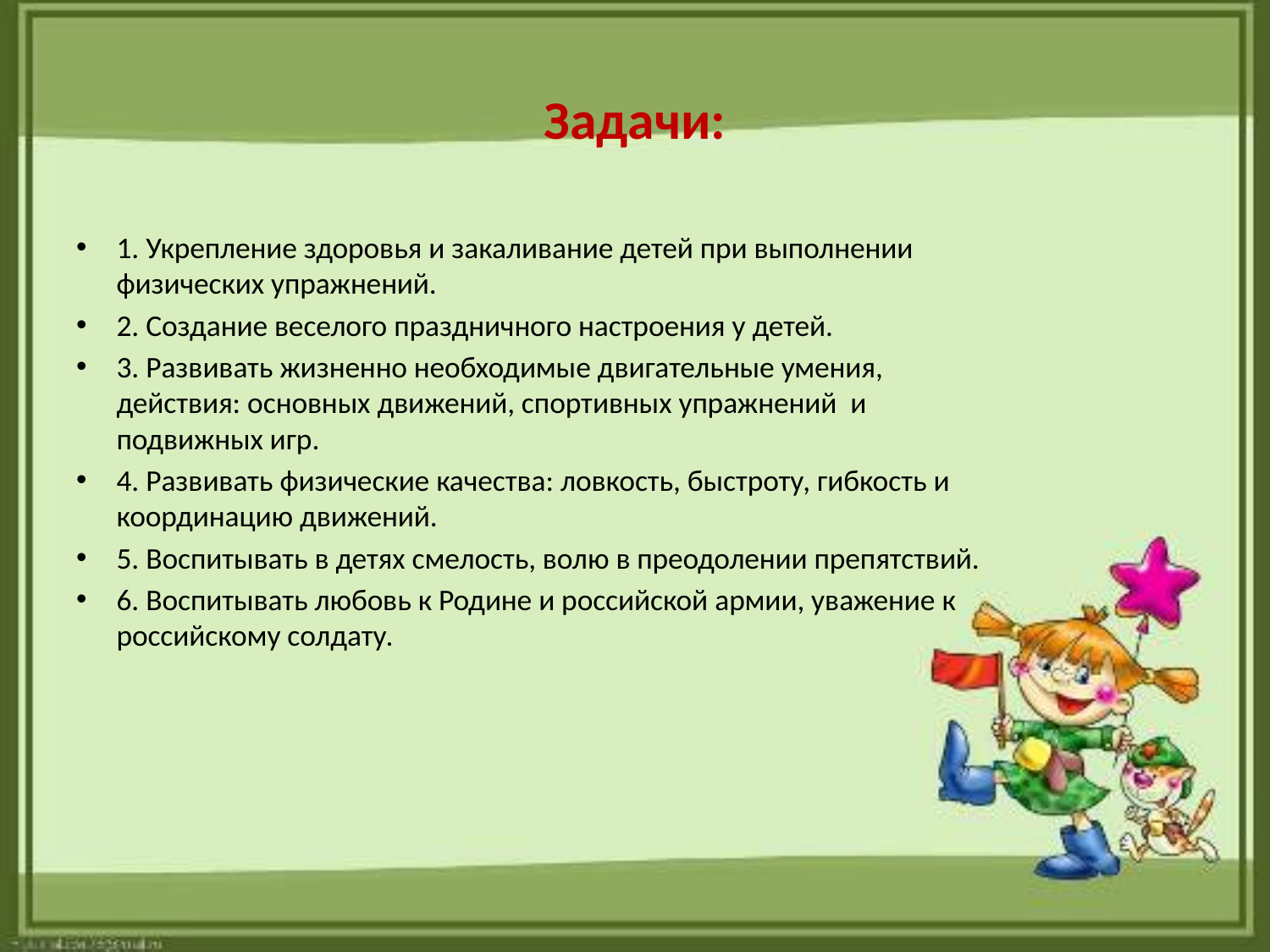

# Задачи:
1. Укрепление здоровья и закаливание детей при выполнении физических упражнений.
2. Создание веселого праздничного настроения у детей.
3. Развивать жизненно необходимые двигательные умения, действия: основных движений, спортивных упражнений  и подвижных игр.
4. Развивать физические качества: ловкость, быстроту, гибкость и координацию движений.
5. Воспитывать в детях смелость, волю в преодолении препятствий.
6. Воспитывать любовь к Родине и российской армии, уважение к российскому солдату.